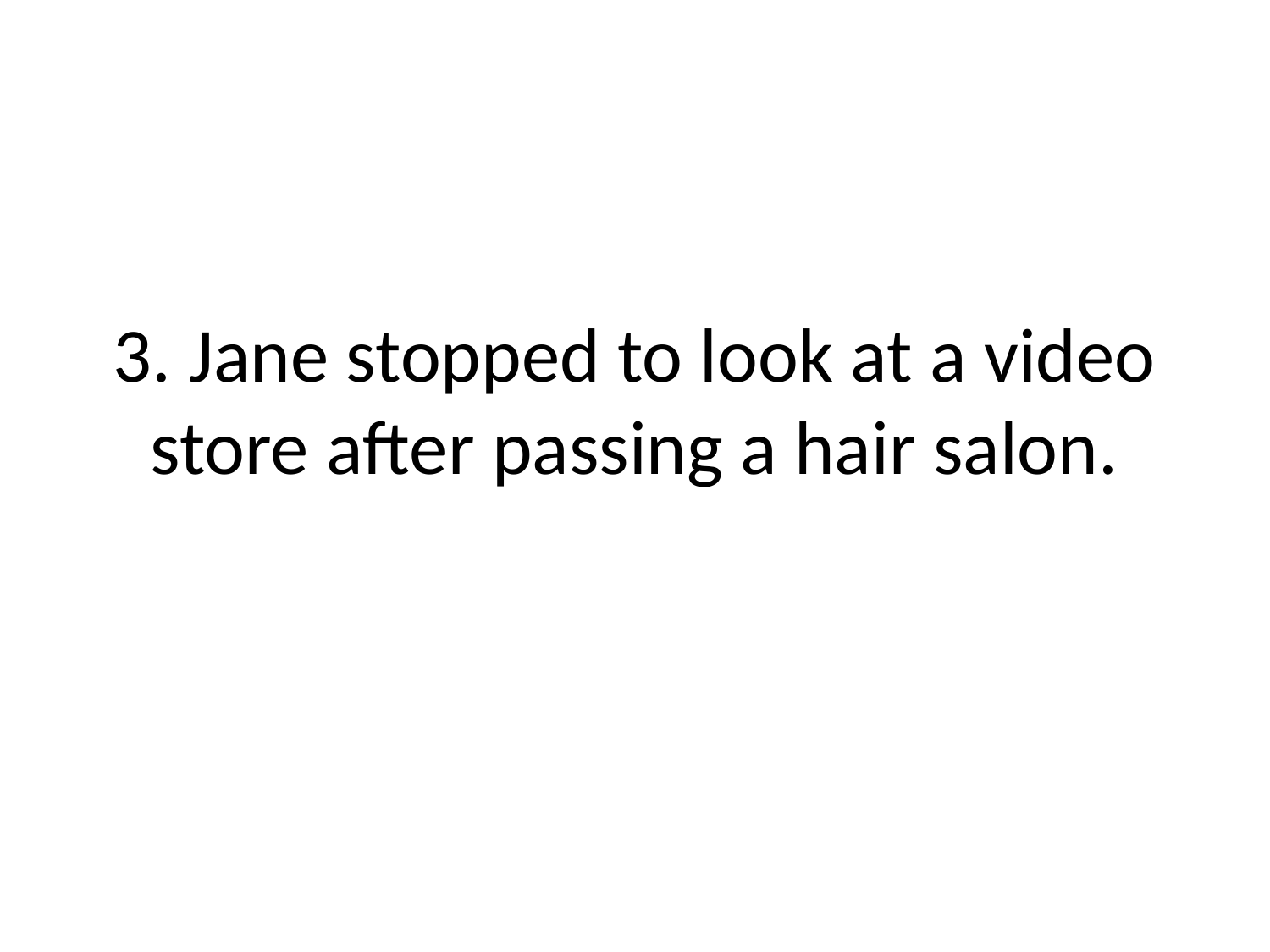

# 3. Jane stopped to look at a video store after passing a hair salon.